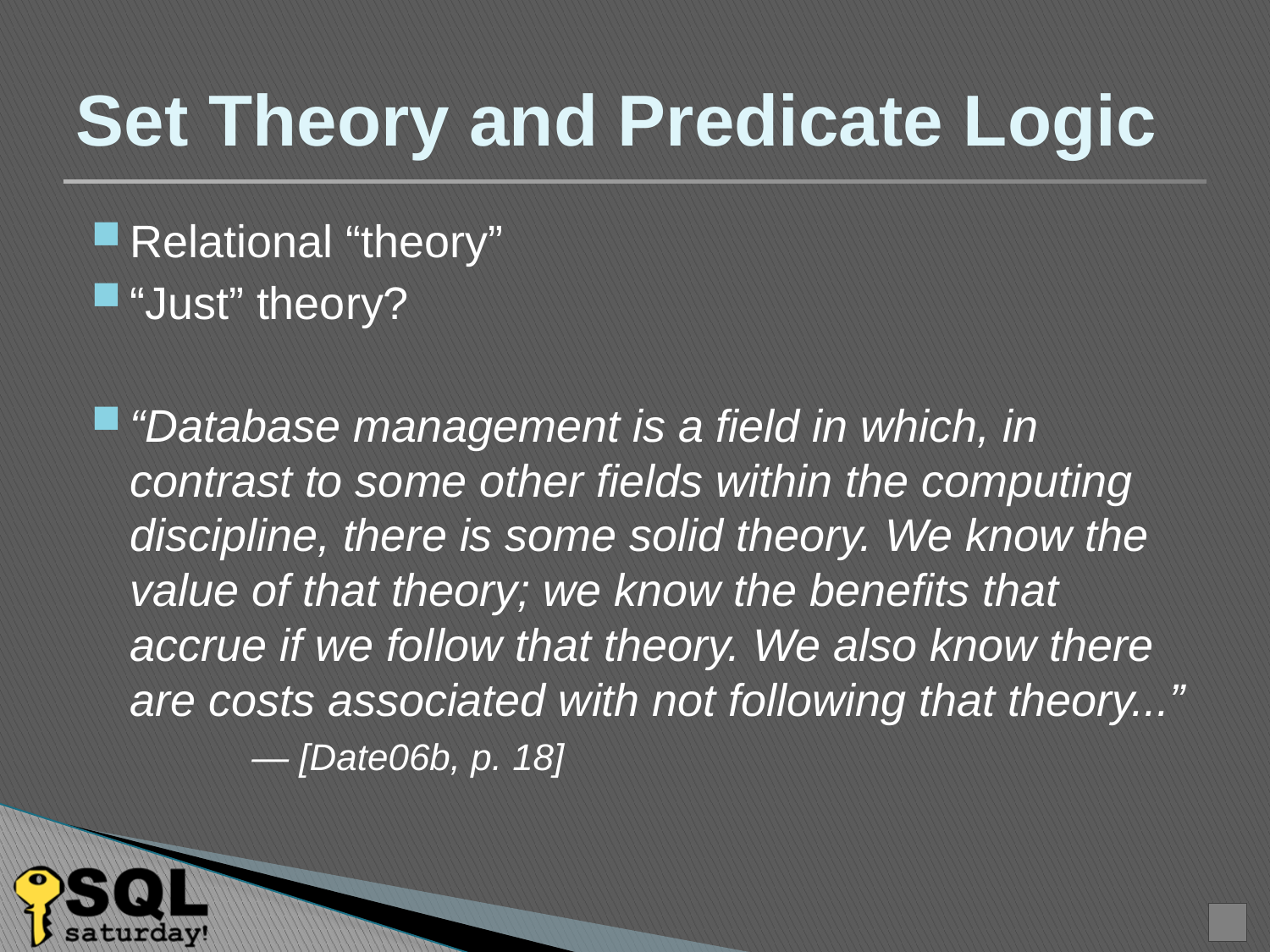

# Set Theory and Predicate Logic
Relational “theory”
“Just” theory?

“Database management is a field in which, in contrast to some other fields within the computing discipline, there is some solid theory. We know the value of that theory; we know the benefits that accrue if we follow that theory. We also know there are costs associated with not following that theory...”
				— [Date06b, p. 18]